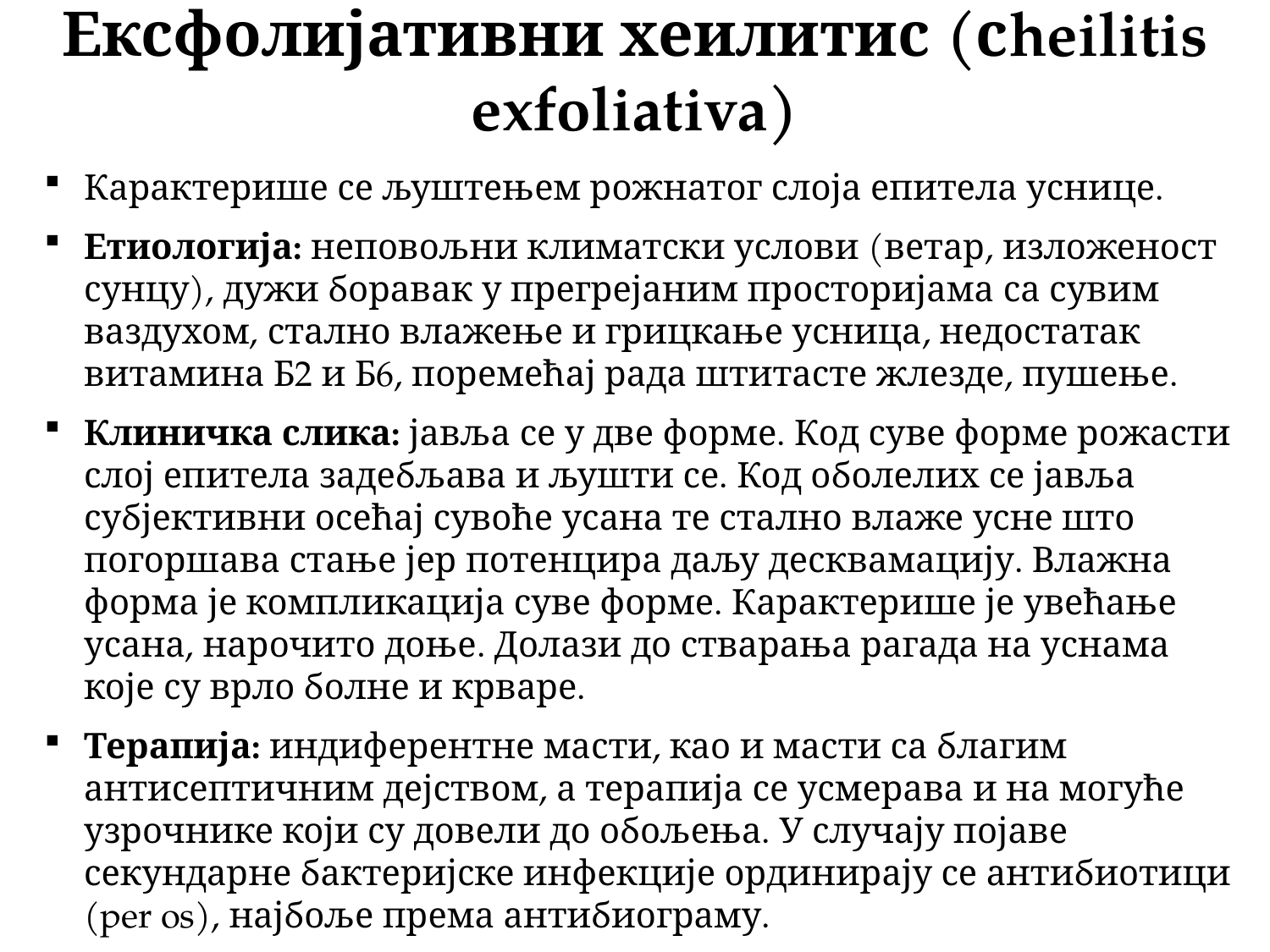

Ексфолијативни хеилитис (сheilitis exfoliativa)
Карактерише се љуштењем рожнатог слоја епитела уснице.

Етиологија: неповољни климатски услови (ветар, изложеност сунцу), дужи боравак у прегрејаним просторијама са сувим ваздухом, стално влажење и грицкање усница, недостатак витамина Б2 и Б6, поремећај рада штитасте жлезде, пушење.

Клиничка слика: јавља се у две форме. Код суве форме рожасти слој епитела задебљава и љушти се. Код оболелих се јавља субјективни осећај сувоће усана те стално влаже усне што погоршава стање јер потенцира даљу десквамацију. Влажна форма је компликација суве форме. Карактерише је увећање усана, нарочито доње. Долази до стварања рагада на уснама које су врло болне и крваре.

Терапија: индиферентне масти, као и масти са благим антисептичним дејством, а терапија се усмерава и на могуће узрочнике који су довели до обољења. У случају појаве секундарне бактеријске инфекције ординирају се антибиотици (per os), најбоље према антибиограму.